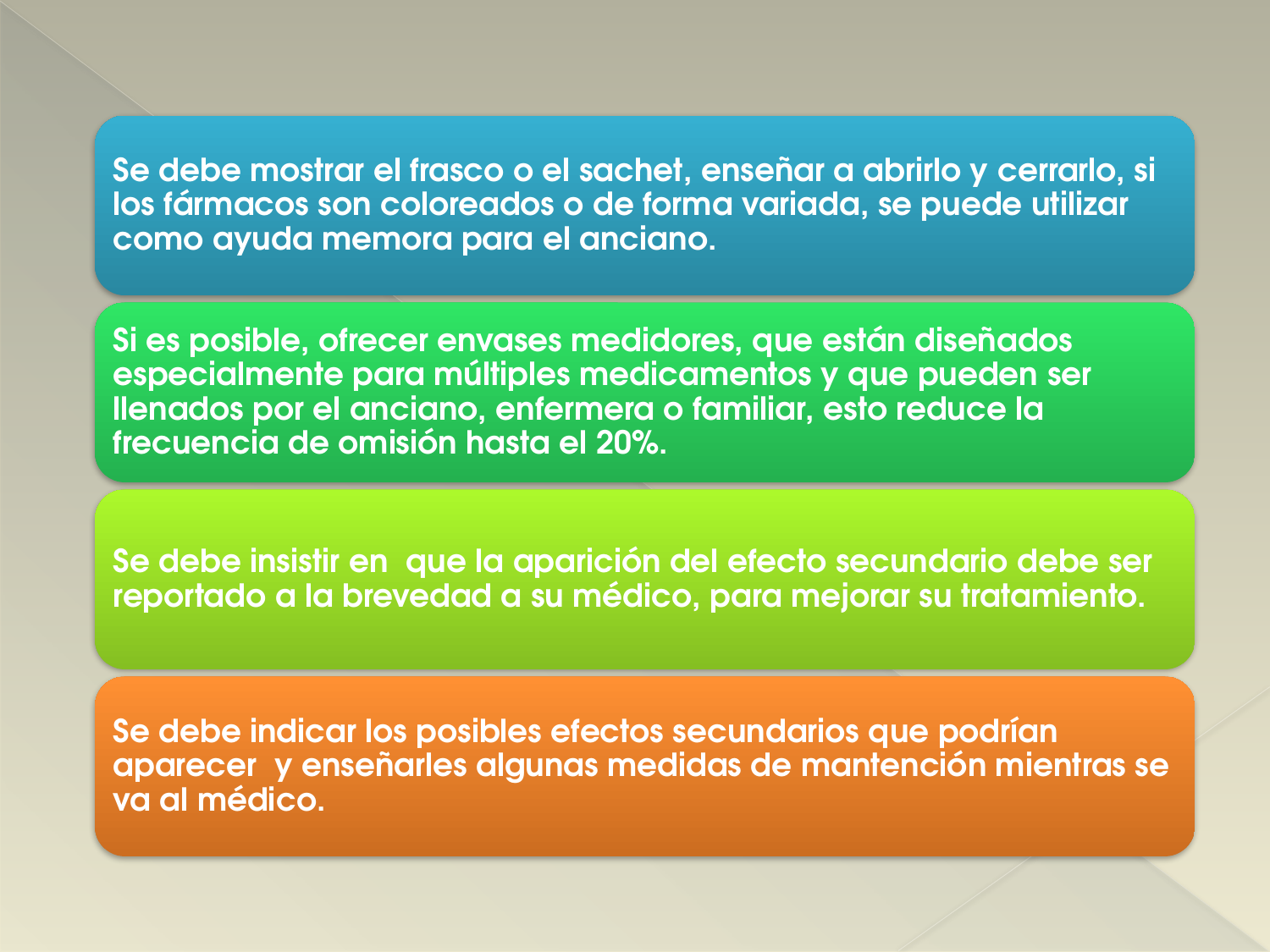

Se debe mostrar el frasco o el sachet, enseñar a abrirlo y cerrarlo, si los fármacos son coloreados o de forma variada, se puede utilizar como ayuda memora para el anciano.
Si es posible, ofrecer envases medidores, que están diseñados especialmente para múltiples medicamentos y que pueden ser llenados por el anciano, enfermera o familiar, esto reduce la frecuencia de omisión hasta el 20%.
Se debe insistir en  que la aparición del efecto secundario debe ser reportado a la brevedad a su médico, para mejorar su tratamiento.
Se debe indicar los posibles efectos secundarios que podrían aparecer  y enseñarles algunas medidas de mantención mientras se va al médico.